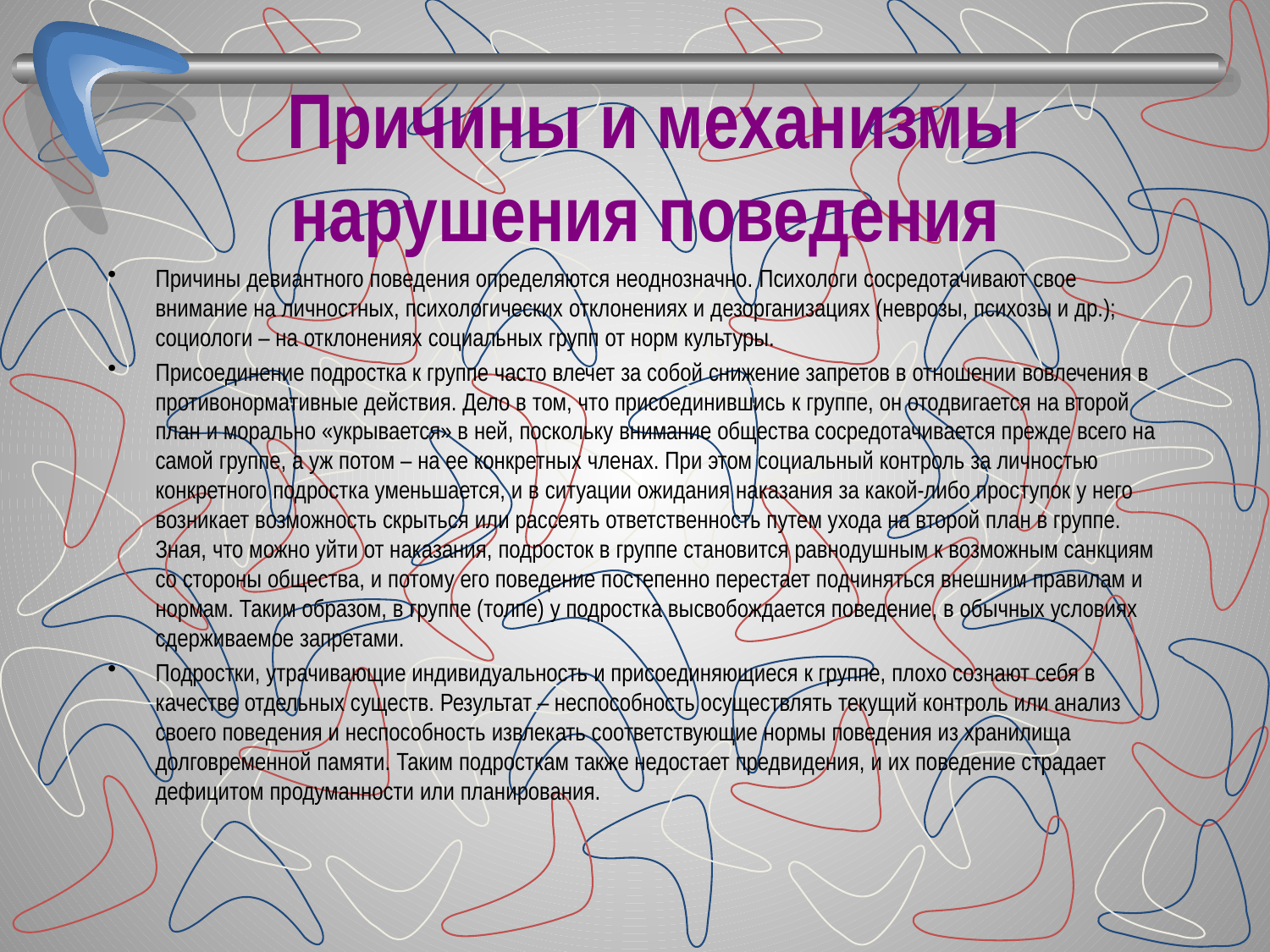

# Причины и механизмы нарушения поведения
Причины девиантного поведения определяются неоднозначно. Психологи сосредотачивают свое внимание на личностных, психологических отклонениях и дезорганизациях (неврозы, психозы и др.); социологи – на отклонениях социальных групп от норм культуры.
Присоединение подростка к группе часто влечет за собой снижение запретов в отношении вовлечения в противонормативные действия. Дело в том, что присоединившись к группе, он отодвигается на второй план и морально «укрывается» в ней, поскольку внимание общества сосредотачивается прежде всего на самой группе, а уж потом – на ее конкретных членах. При этом социальный контроль за личностью конкретного подростка уменьшается, и в ситуации ожидания наказания за какой-либо проступок у него возникает возможность скрыться или рассеять ответственность путем ухода на второй план в группе. Зная, что можно уйти от наказания, подросток в группе становится равнодушным к возможным санкциям со стороны общества, и потому его поведение постепенно перестает подчиняться внешним правилам и нормам. Таким образом, в группе (толпе) у подростка высвобождается поведение, в обычных условиях сдерживаемое запретами.
Подростки, утрачивающие индивидуальность и присоединяющиеся к группе, плохо сознают себя в качестве отдельных существ. Результат – неспособность осуществлять текущий контроль или анализ своего поведения и неспособность извлекать соответствующие нормы поведения из хранилища долговременной памяти. Таким подросткам также недостает предвидения, и их поведение страдает дефицитом продуманности или планирования.